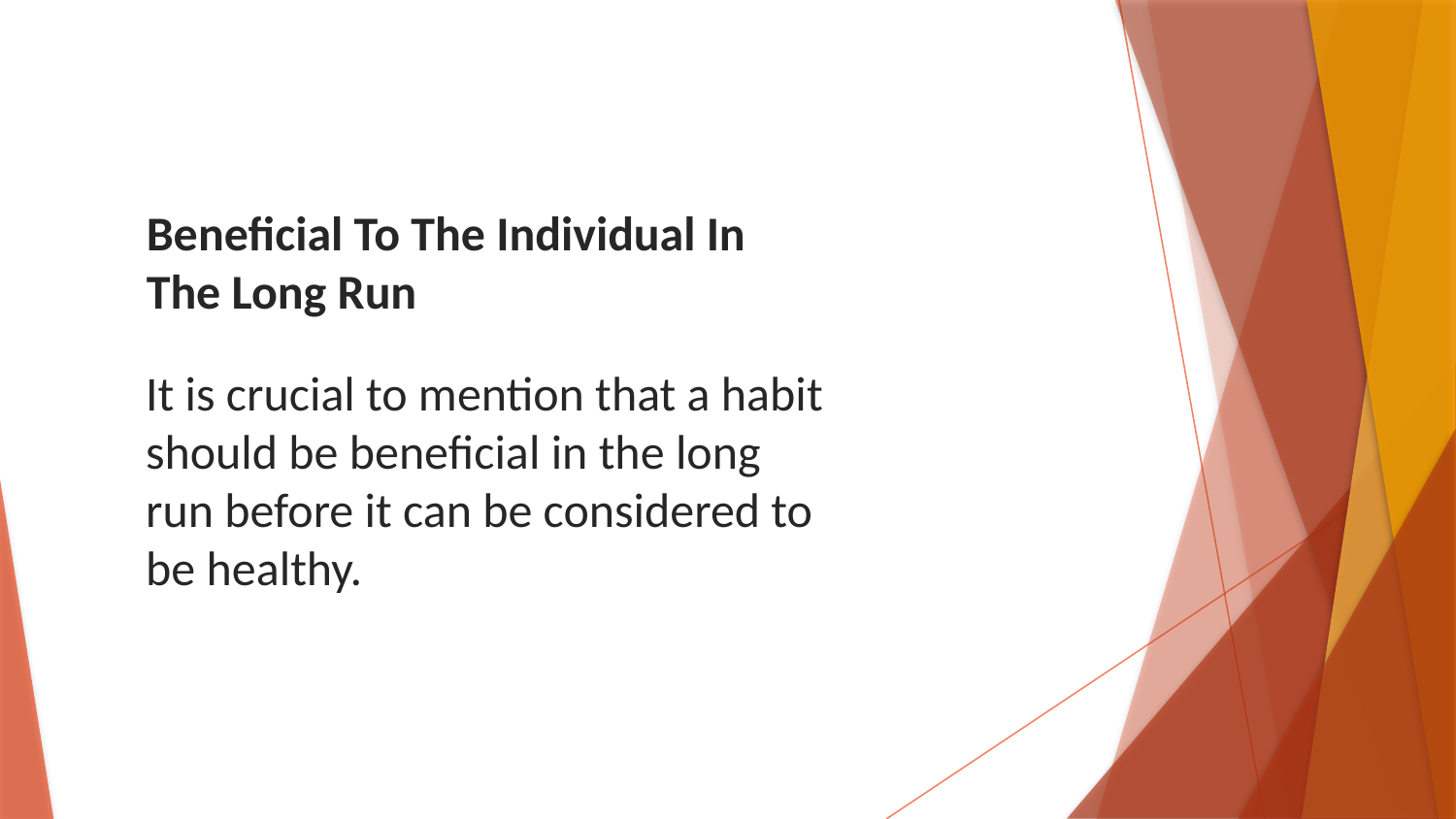

Beneficial To The Individual In The Long Run
It is crucial to mention that a habit should be beneficial in the long run before it can be considered to be healthy.